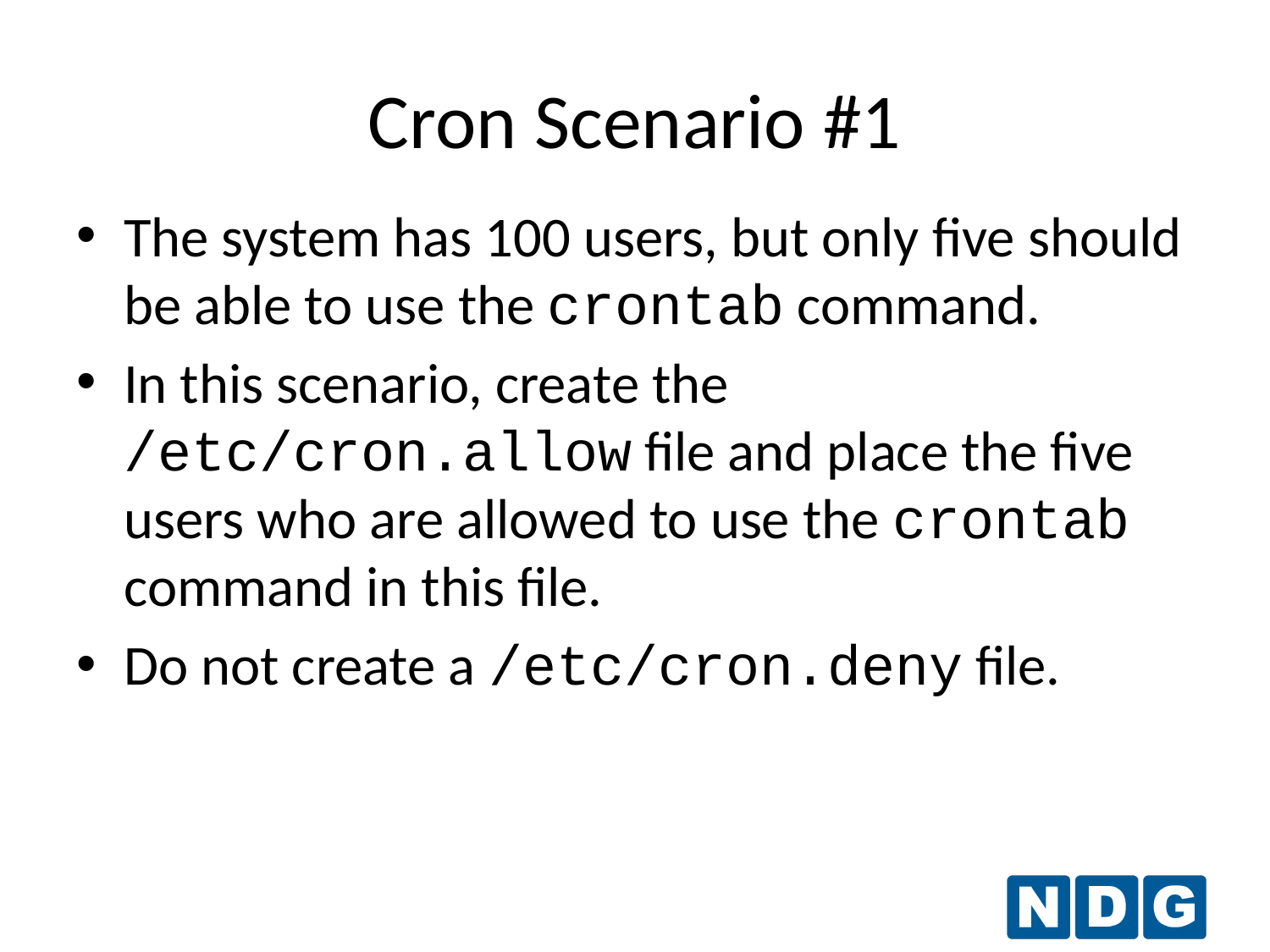

Cron Scenario #1
The system has 100 users, but only five should be able to use the crontab command.
In this scenario, create the /etc/cron.allow file and place the five users who are allowed to use the crontab command in this file.
Do not create a /etc/cron.deny file.